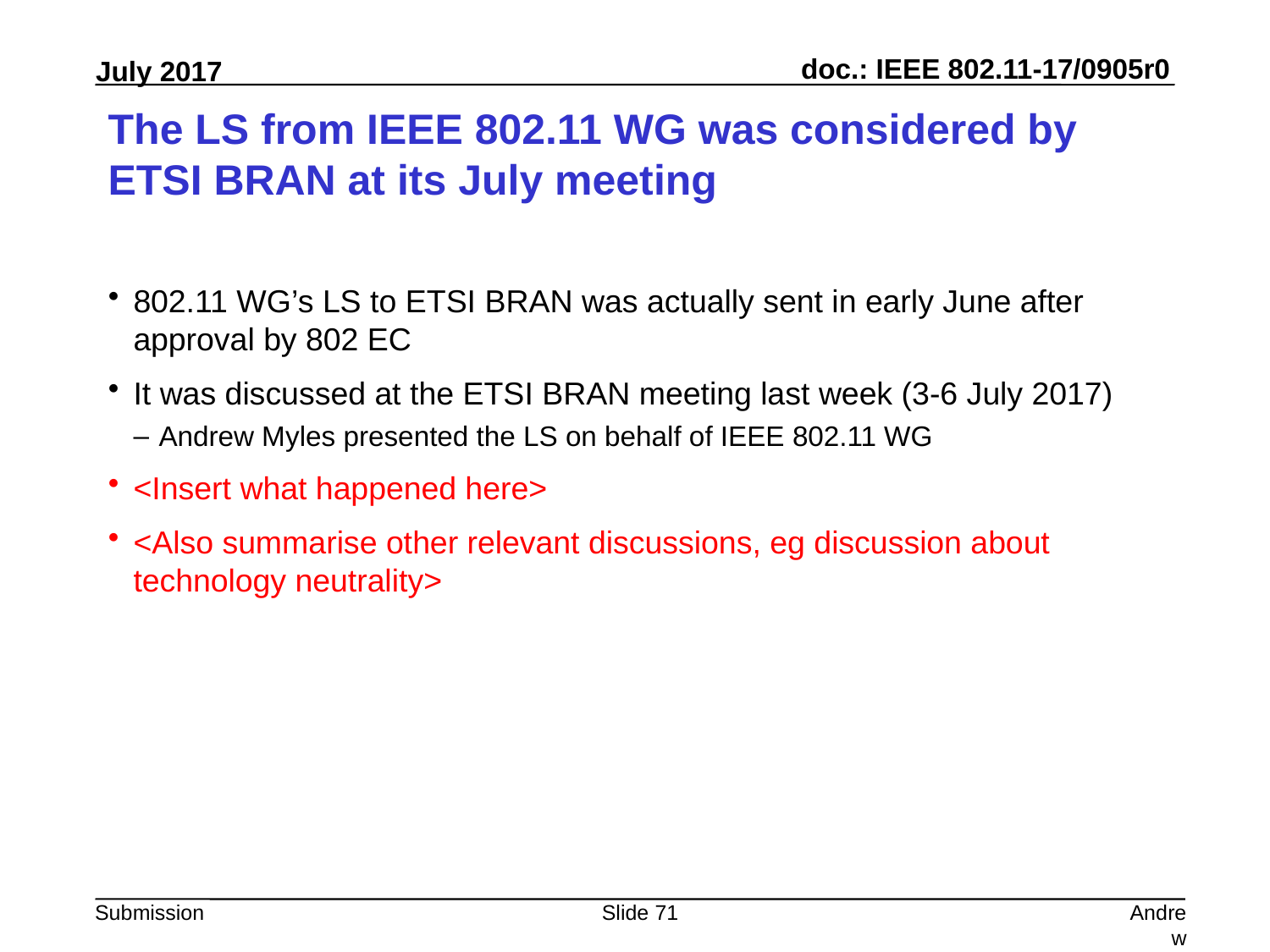

# The LS from IEEE 802.11 WG was considered by ETSI BRAN at its July meeting
802.11 WG’s LS to ETSI BRAN was actually sent in early June after approval by 802 EC
It was discussed at the ETSI BRAN meeting last week (3-6 July 2017)
Andrew Myles presented the LS on behalf of IEEE 802.11 WG
<Insert what happened here>
<Also summarise other relevant discussions, eg discussion about technology neutrality>
Slide 71
Andrew Myles, Cisco